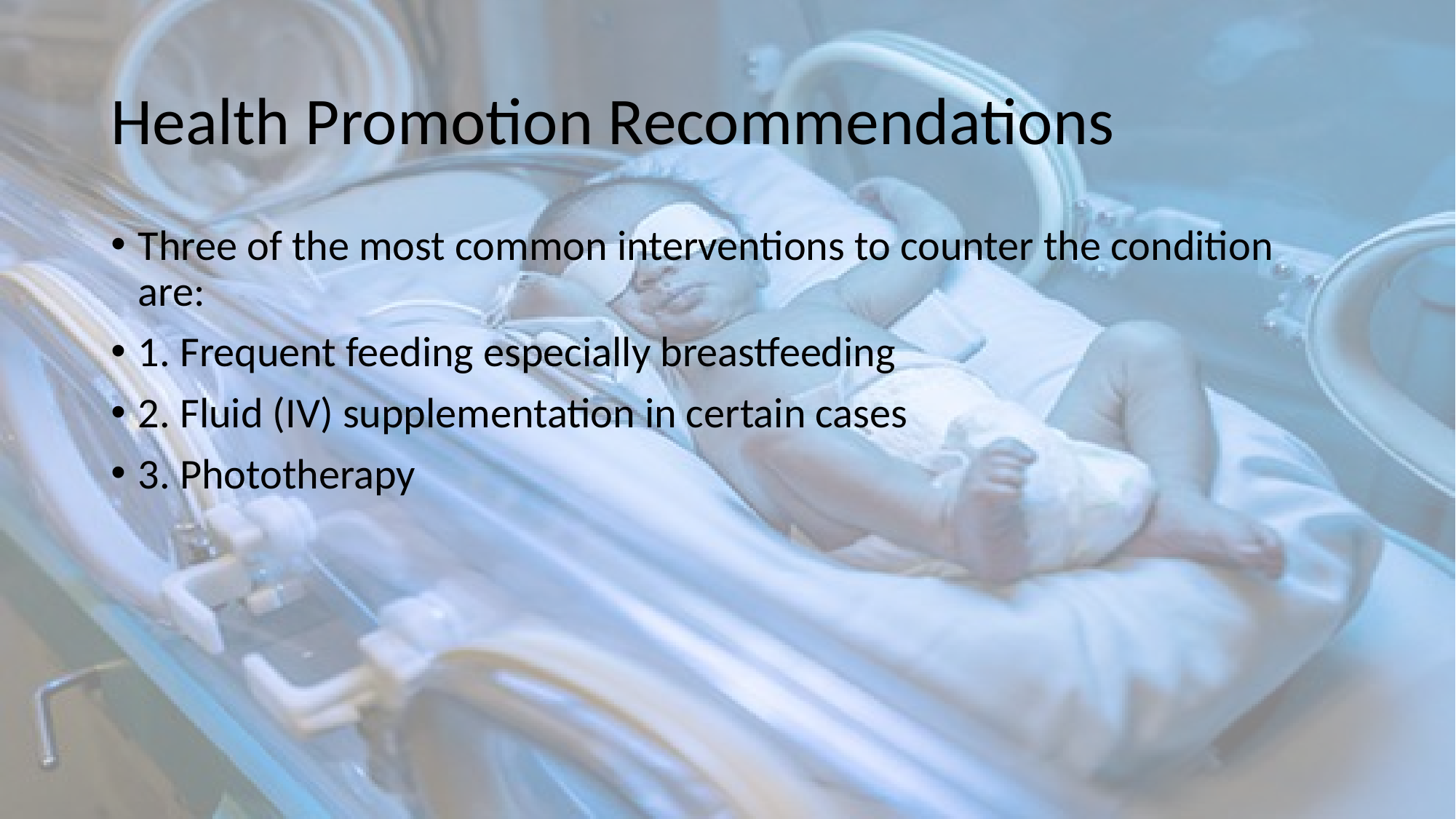

# Health Promotion Recommendations
Three of the most common interventions to counter the condition are:
1. Frequent feeding especially breastfeeding
2. Fluid (IV) supplementation in certain cases
3. Phototherapy